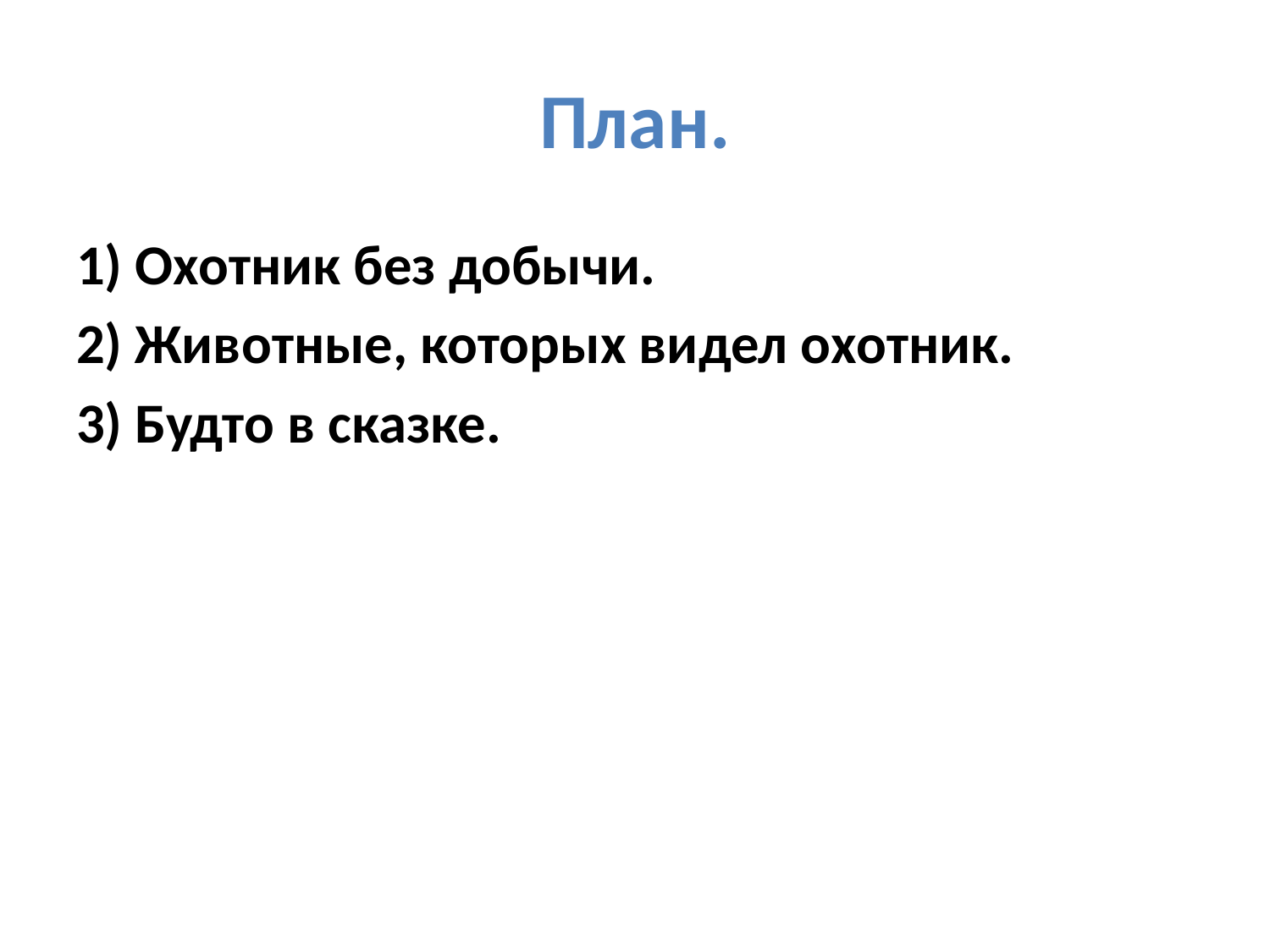

# План.
1) Охотник без добычи.
2) Животные, которых видел охотник.
3) Будто в сказке.